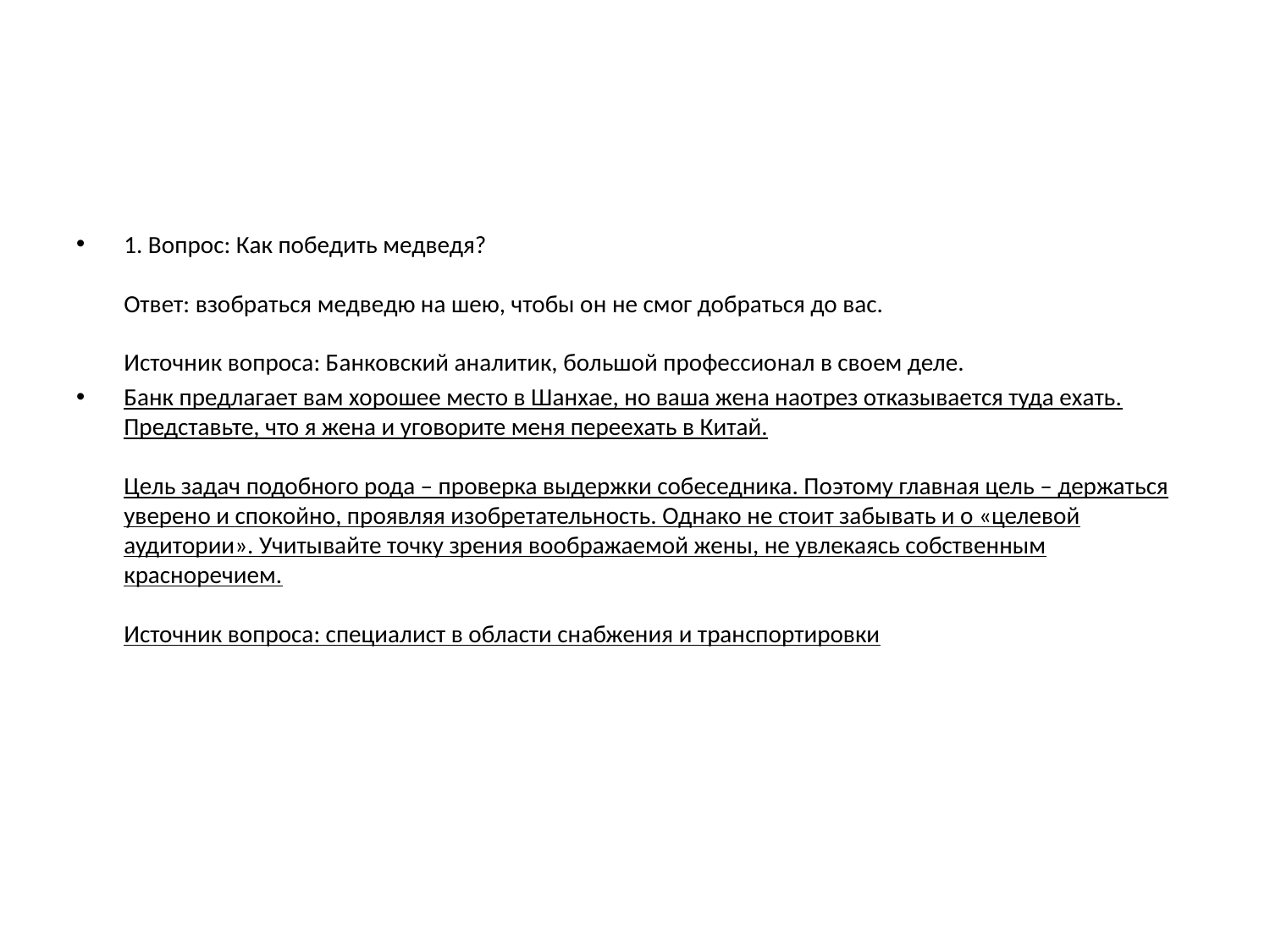

#
1. Вопрос: Как победить медведя?
Ответ: взобраться медведю на шею, чтобы он не смог добраться до вас.
Источник вопроса: Банковский аналитик, большой профессионал в своем деле.
Банк предлагает вам хорошее место в Шанхае, но ваша жена наотрез отказывается туда ехать. Представьте, что я жена и уговорите меня переехать в Китай.
Цель задач подобного рода – проверка выдержки собеседника. Поэтому главная цель – держаться уверено и спокойно, проявляя изобретательность. Однако не стоит забывать и о «целевой аудитории». Учитывайте точку зрения воображаемой жены, не увлекаясь собственным красноречием.
Источник вопроса: специалист в области снабжения и транспортировки